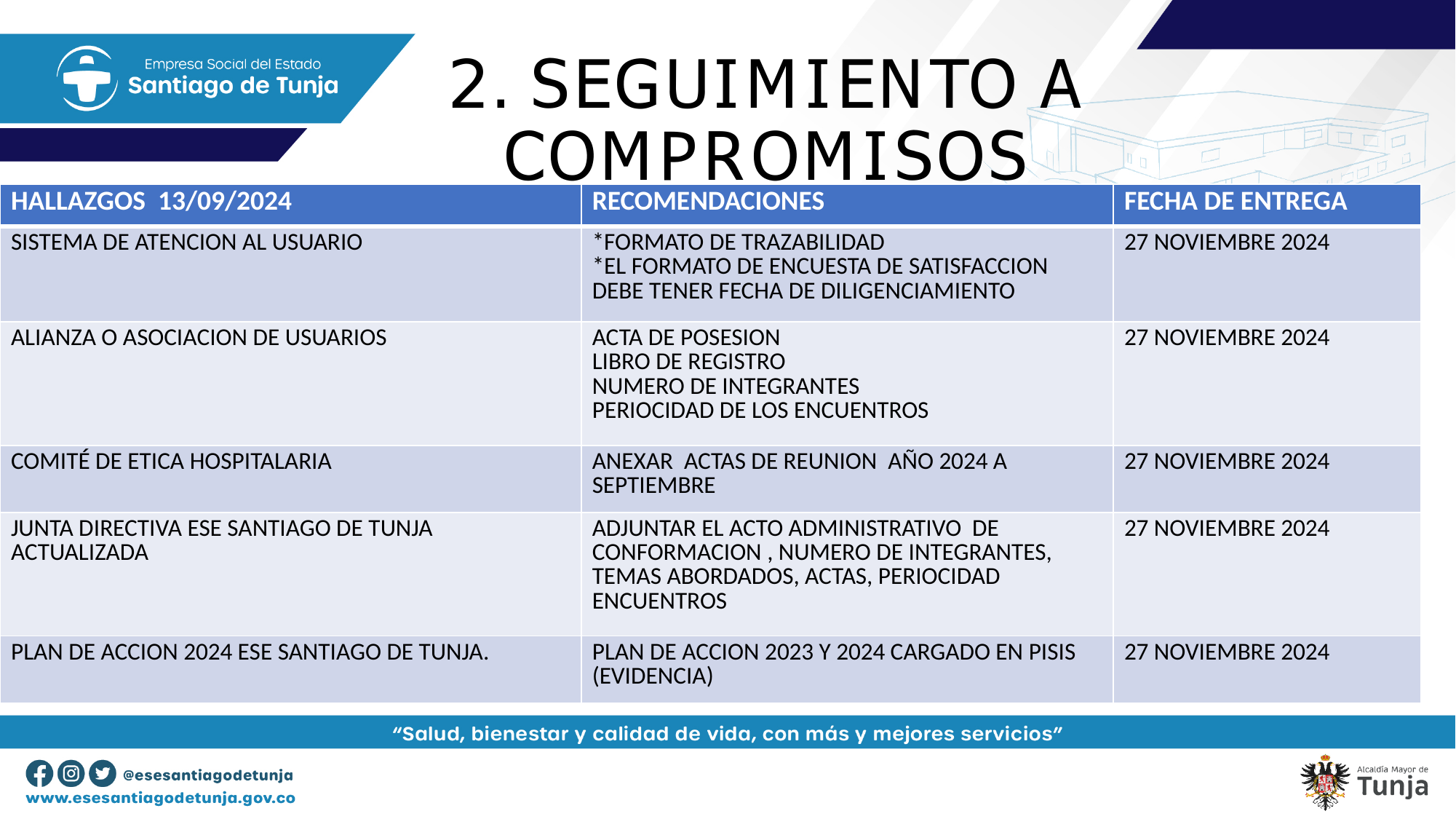

# 2. SEGUIMIENTO A COMPROMISOS
| HALLAZGOS 13/09/2024 | RECOMENDACIONES | FECHA DE ENTREGA |
| --- | --- | --- |
| SISTEMA DE ATENCION AL USUARIO | \*FORMATO DE TRAZABILIDAD \*EL FORMATO DE ENCUESTA DE SATISFACCION DEBE TENER FECHA DE DILIGENCIAMIENTO | 27 NOVIEMBRE 2024 |
| ALIANZA O ASOCIACION DE USUARIOS | ACTA DE POSESION LIBRO DE REGISTRO NUMERO DE INTEGRANTES PERIOCIDAD DE LOS ENCUENTROS | 27 NOVIEMBRE 2024 |
| COMITÉ DE ETICA HOSPITALARIA | ANEXAR ACTAS DE REUNION AÑO 2024 A SEPTIEMBRE | 27 NOVIEMBRE 2024 |
| JUNTA DIRECTIVA ESE SANTIAGO DE TUNJA ACTUALIZADA | ADJUNTAR EL ACTO ADMINISTRATIVO DE CONFORMACION , NUMERO DE INTEGRANTES, TEMAS ABORDADOS, ACTAS, PERIOCIDAD ENCUENTROS | 27 NOVIEMBRE 2024 |
| PLAN DE ACCION 2024 ESE SANTIAGO DE TUNJA. | PLAN DE ACCION 2023 Y 2024 CARGADO EN PISIS (EVIDENCIA) | 27 NOVIEMBRE 2024 |